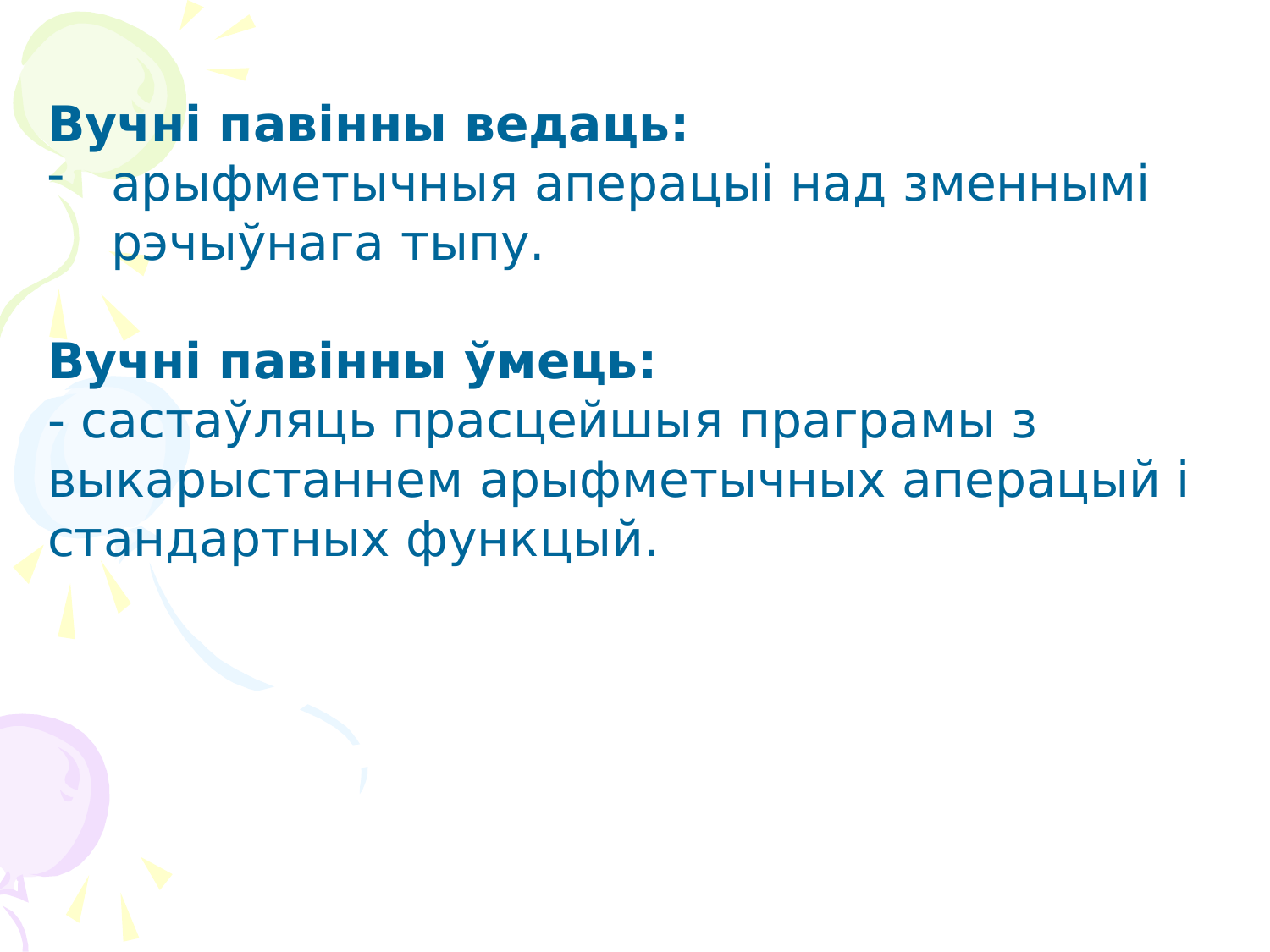

Вучні павінны ведаць:
арыфметычныя аперацыі над зменнымі рэчыўнага тыпу.

Вучні павінны ўмець:
- састаўляць прасцейшыя праграмы з выкарыстаннем арыфметычных аперацый і стандартных функцый.